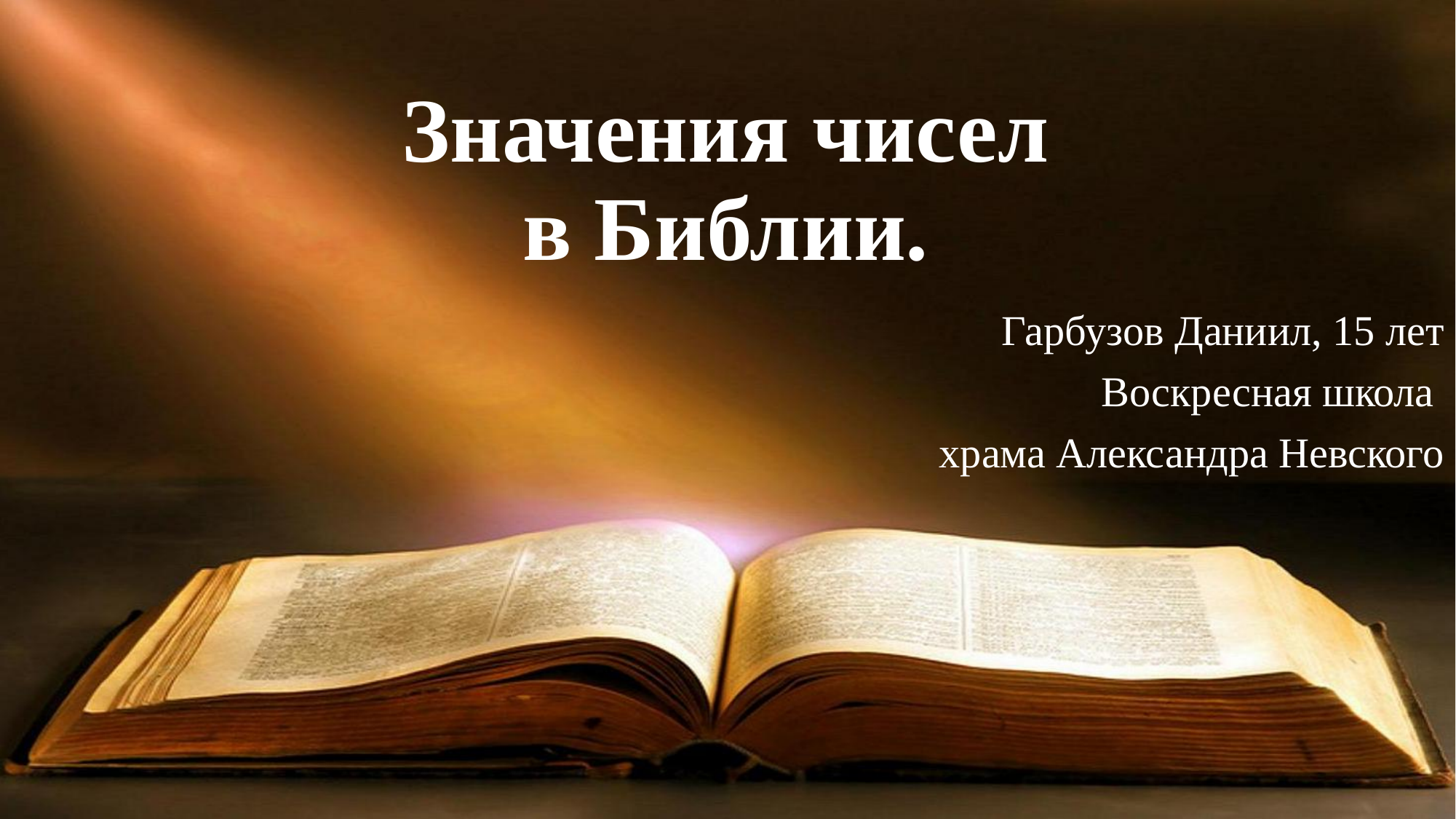

# Значения чисел в Библии.
Гарбузов Даниил, 15 лет
Воскресная школа
храма Александра Невского